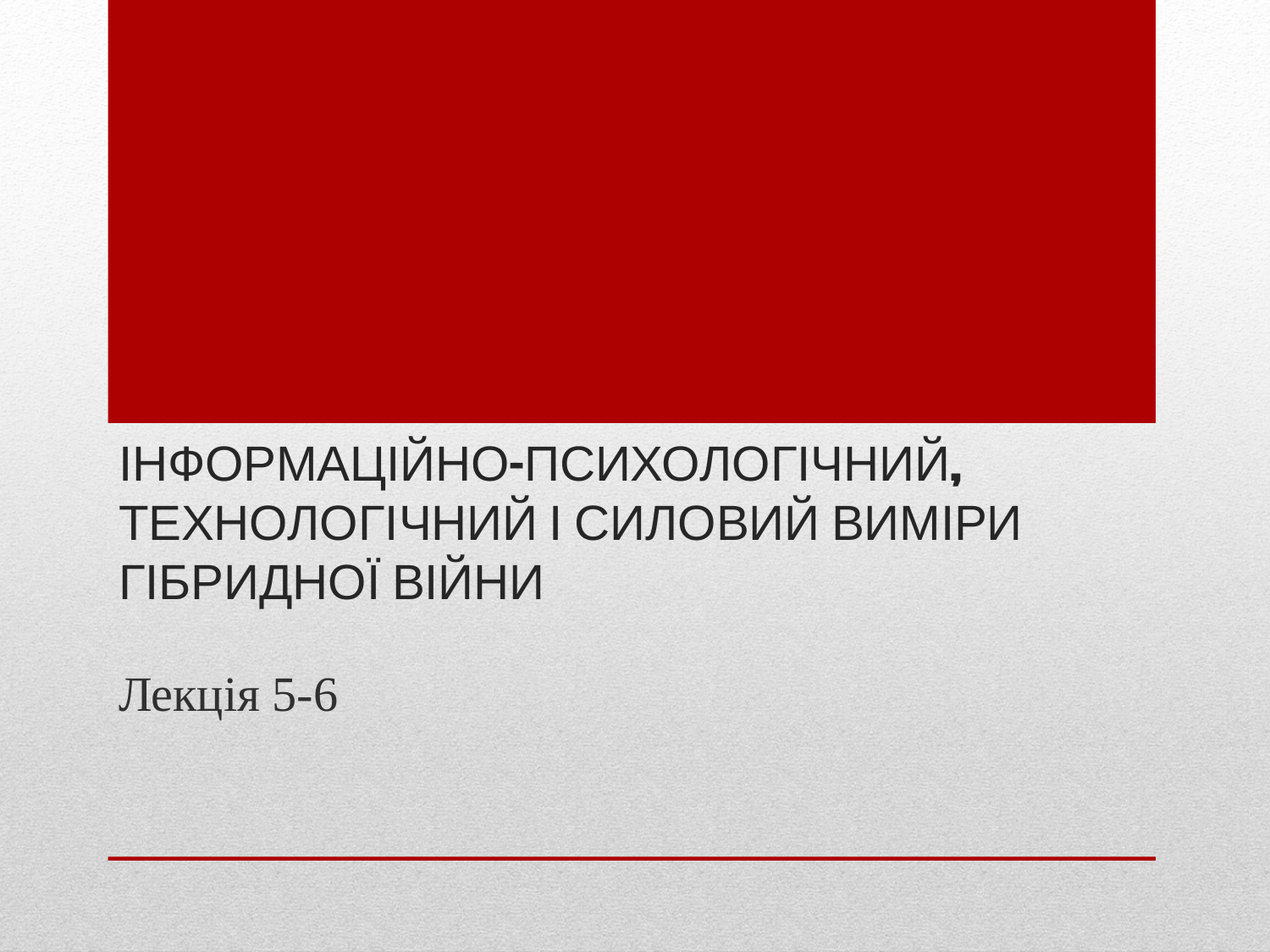

# ІНФОРМАЦІЙНО-ПСИХОЛОГІЧНИЙ, ТЕХНОЛОГІЧНИЙ І СИЛОВИЙ ВИМІРИ ГІБРИДНОЇ ВІЙНИ
Лекція 5-6